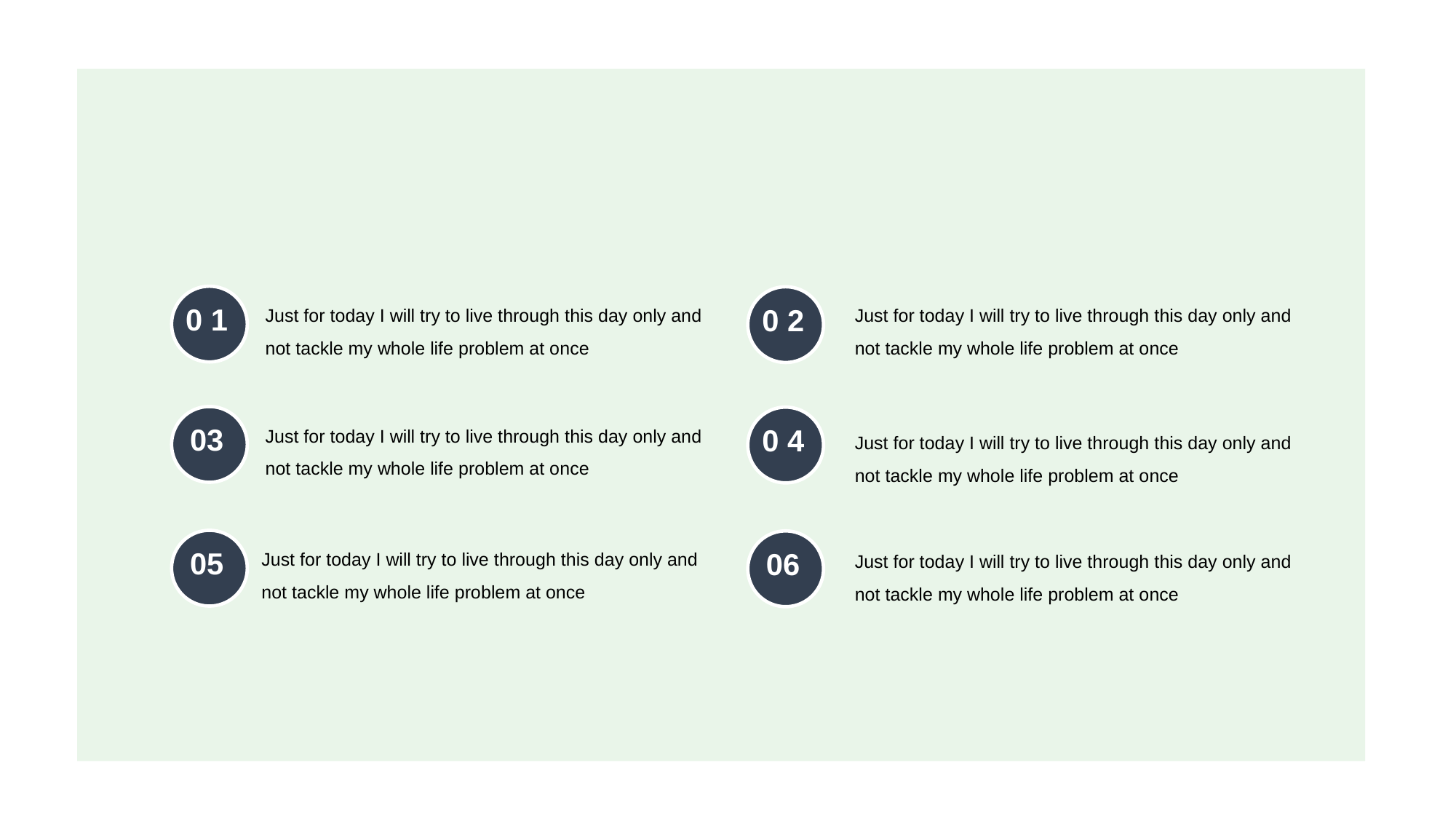

Just for today I will try to live through this day only and not tackle my whole life problem at once
Just for today I will try to live through this day only and not tackle my whole life problem at once
0 1
0 2

Just for today I will try to live through this day only and not tackle my whole life problem at once
03
Just for today I will try to live through this day only and not tackle my whole life problem at once
0 4

Just for today I will try to live through this day only and not tackle my whole life problem at once
Just for today I will try to live through this day only and not tackle my whole life problem at once
05
06